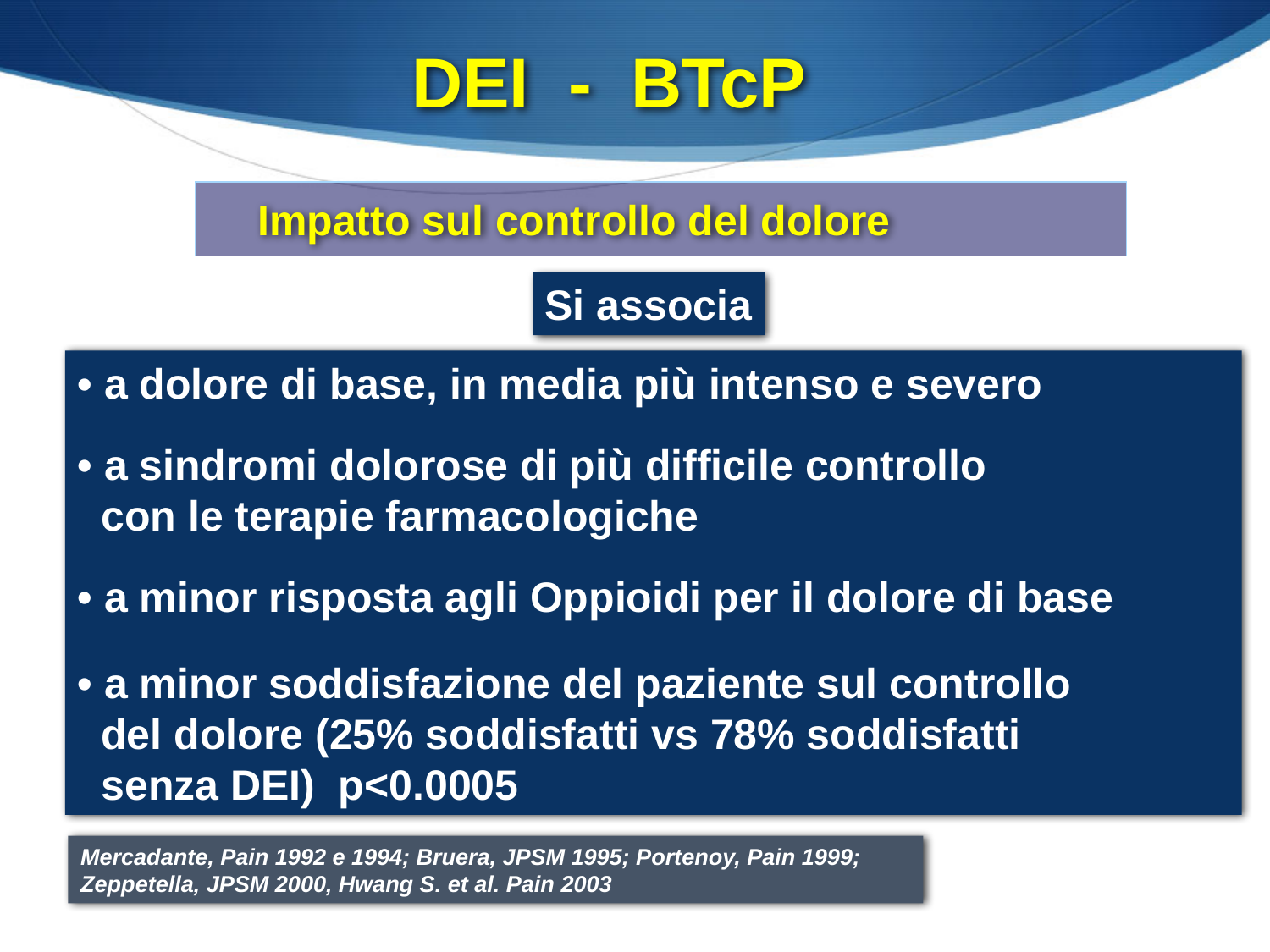

DEI  -  BTcP

Impatto sul controllo del dolore
Si associa
• a dolore di base, in media più intenso e severo

• a sindromi dolorose di più difficile controllo
  con le terapie farmacologiche

• a minor risposta agli Oppioidi per il dolore di base

• a minor soddisfazione del paziente sul controllo
  del dolore (25% soddisfatti vs 78% soddisfatti
  senza DEI)  p<0.0005
Mercadante, Pain 1992 e 1994; Bruera, JPSM 1995; Portenoy, Pain 1999;
Zeppetella, JPSM 2000, Hwang S. et al. Pain 2003